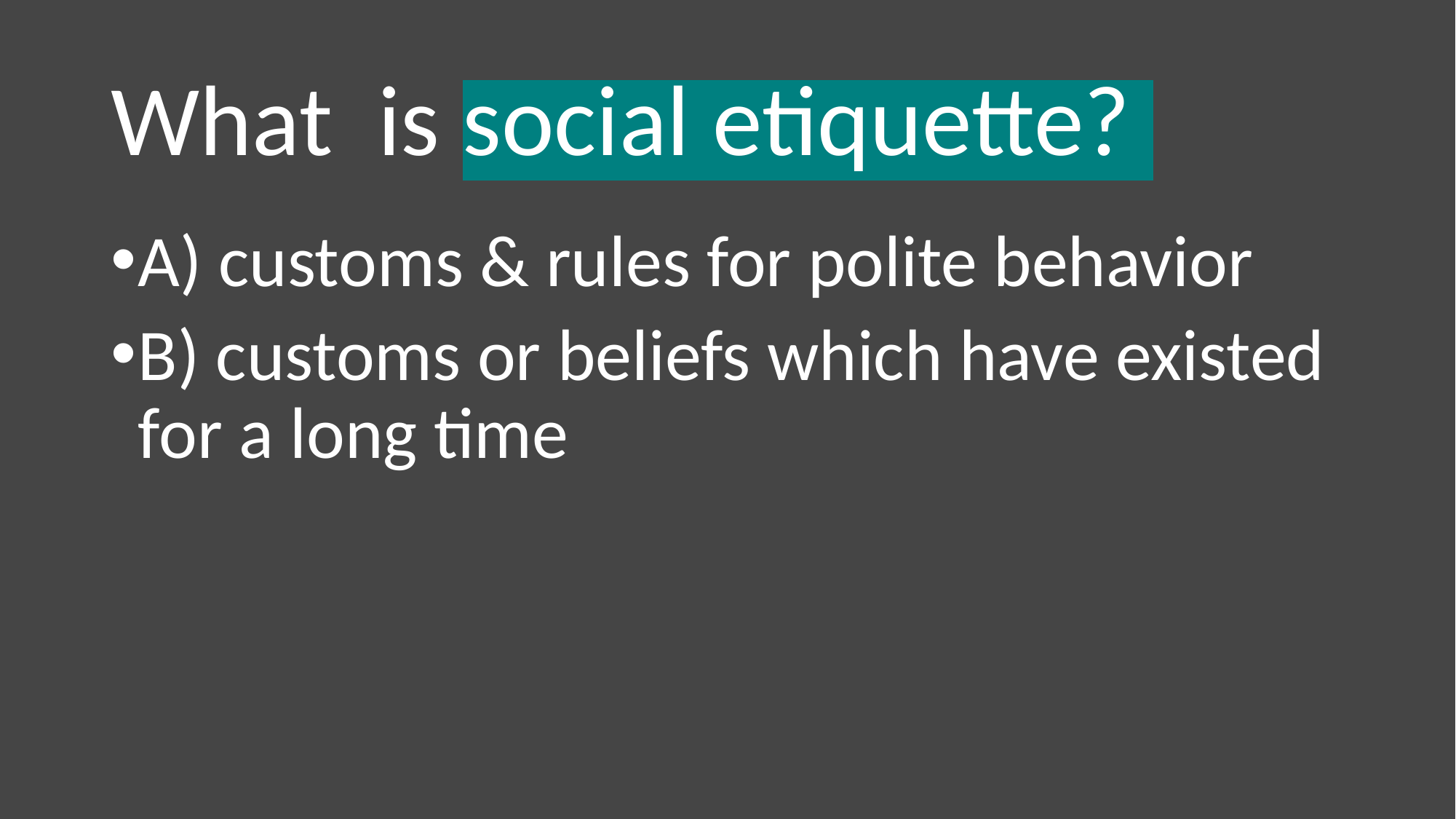

# What  is social etiquette?
A) customs & rules for polite behavior
B) customs or beliefs which have existed for a long time